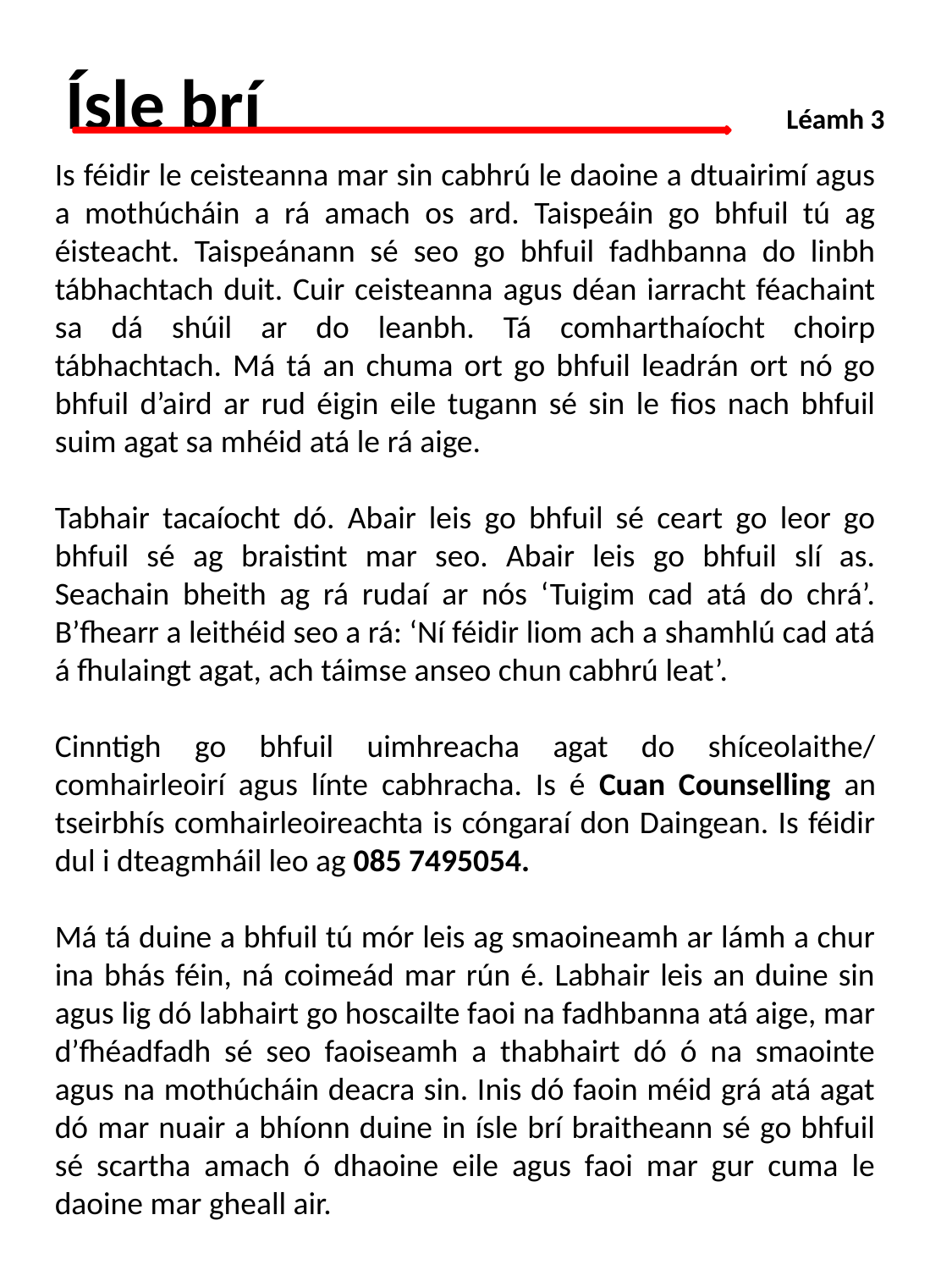

# Ísle brí				      Léamh 3

Is féidir le ceisteanna mar sin cabhrú le daoine a dtuairimí agus a mothúcháin a rá amach os ard. Taispeáin go bhfuil tú ag éisteacht. Taispeánann sé seo go bhfuil fadhbanna do linbh tábhachtach duit. Cuir ceisteanna agus déan iarracht féachaint sa dá shúil ar do leanbh. Tá comharthaíocht choirp tábhachtach. Má tá an chuma ort go bhfuil leadrán ort nó go bhfuil d’aird ar rud éigin eile tugann sé sin le fios nach bhfuil suim agat sa mhéid atá le rá aige.

Tabhair tacaíocht dó. Abair leis go bhfuil sé ceart go leor go bhfuil sé ag braistint mar seo. Abair leis go bhfuil slí as. Seachain bheith ag rá rudaí ar nós ‘Tuigim cad atá do chrá’. B’fhearr a leithéid seo a rá: ‘Ní féidir liom ach a shamhlú cad atá á fhulaingt agat, ach táimse anseo chun cabhrú leat’.

Cinntigh go bhfuil uimhreacha agat do shíceolaithe/ comhairleoirí agus línte cabhracha. Is é Cuan Counselling an tseirbhís comhairleoireachta is cóngaraí don Daingean. Is féidir dul i dteagmháil leo ag 085 7495054.

Má tá duine a bhfuil tú mór leis ag smaoineamh ar lámh a chur ina bhás féin, ná coimeád mar rún é. Labhair leis an duine sin agus lig dó labhairt go hoscailte faoi na fadhbanna atá aige, mar d’fhéadfadh sé seo faoiseamh a thabhairt dó ó na smaointe agus na mothúcháin deacra sin. Inis dó faoin méid grá atá agat dó mar nuair a bhíonn duine in ísle brí braitheann sé go bhfuil sé scartha amach ó dhaoine eile agus faoi mar gur cuma le daoine mar gheall air.